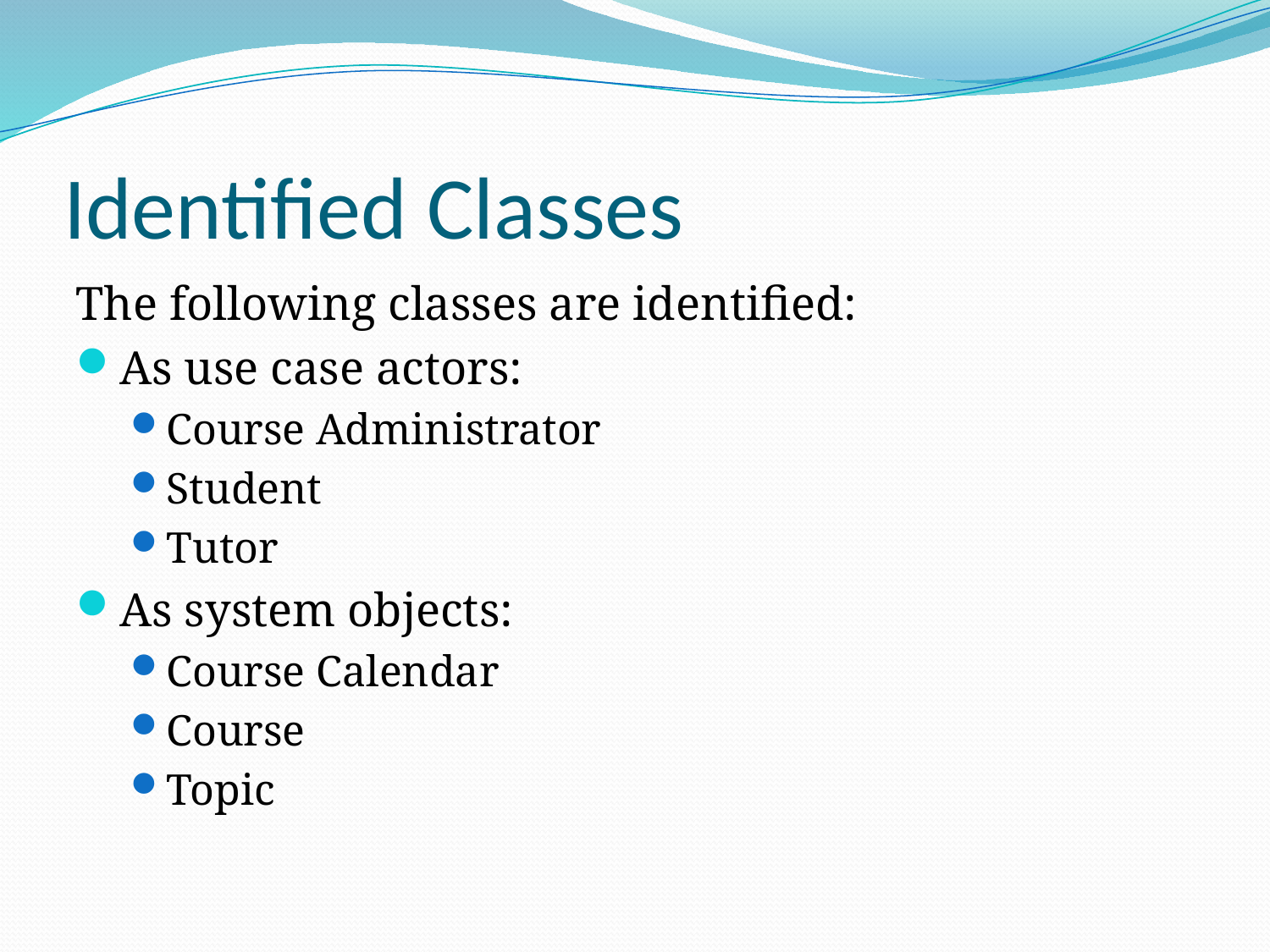

# Identified Classes
The following classes are identified:
As use case actors:
Course Administrator
Student
Tutor
As system objects:
Course Calendar
Course
Topic